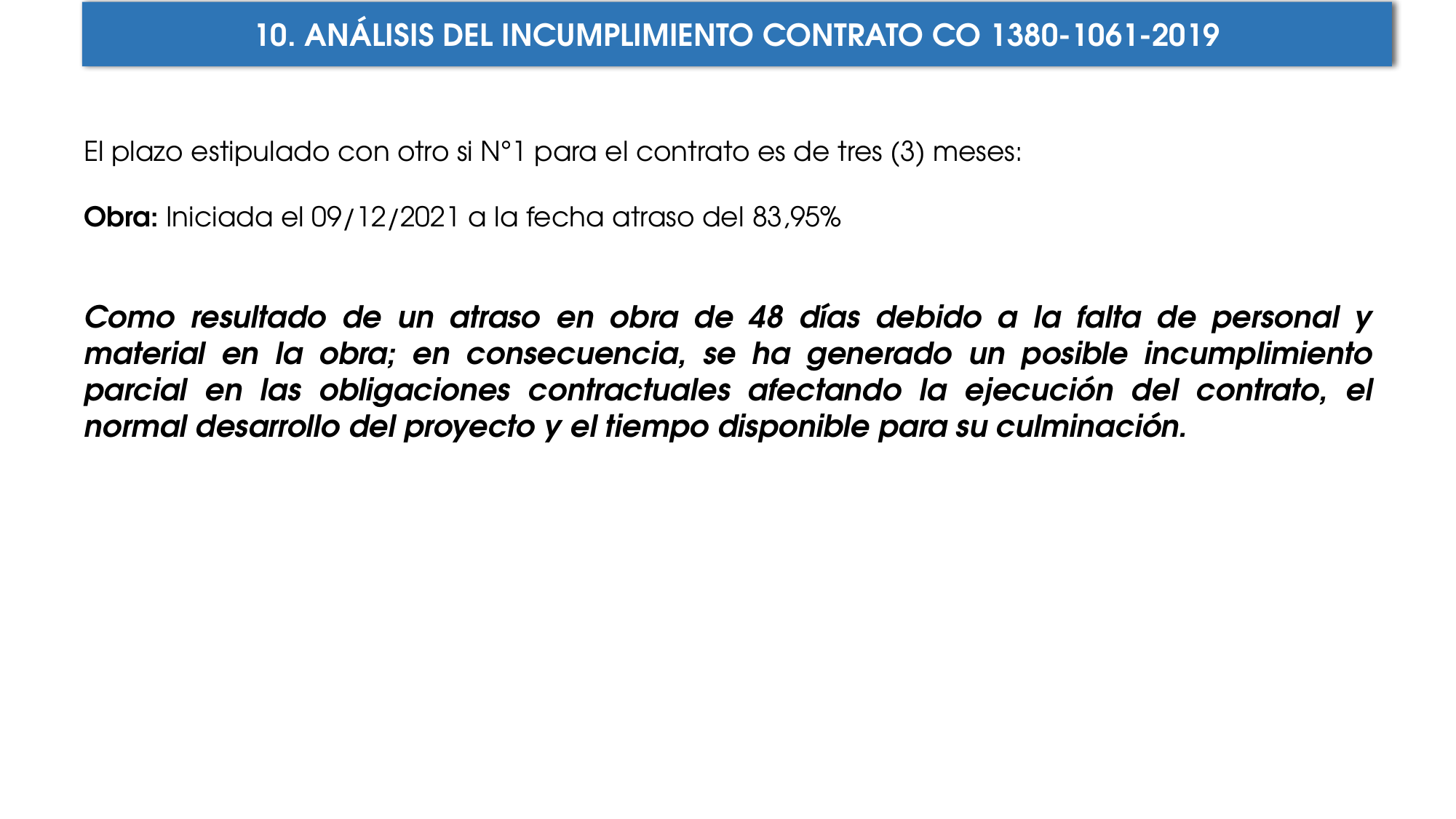

10. ANÁLISIS DEL INCUMPLIMIENTO CONTRATO CO 1380-1061-2019
El plazo estipulado con otro si N°1 para el contrato es de tres (3) meses:

Obra: Iniciada el 09/12/2021 a la fecha atraso del 83,95%

Como resultado de un atraso en obra de 48 días debido a la falta de personal y material en la obra; en consecuencia, se ha generado un posible incumplimiento parcial en las obligaciones contractuales afectando la ejecución del contrato, el normal desarrollo del proyecto y el tiempo disponible para su culminación.